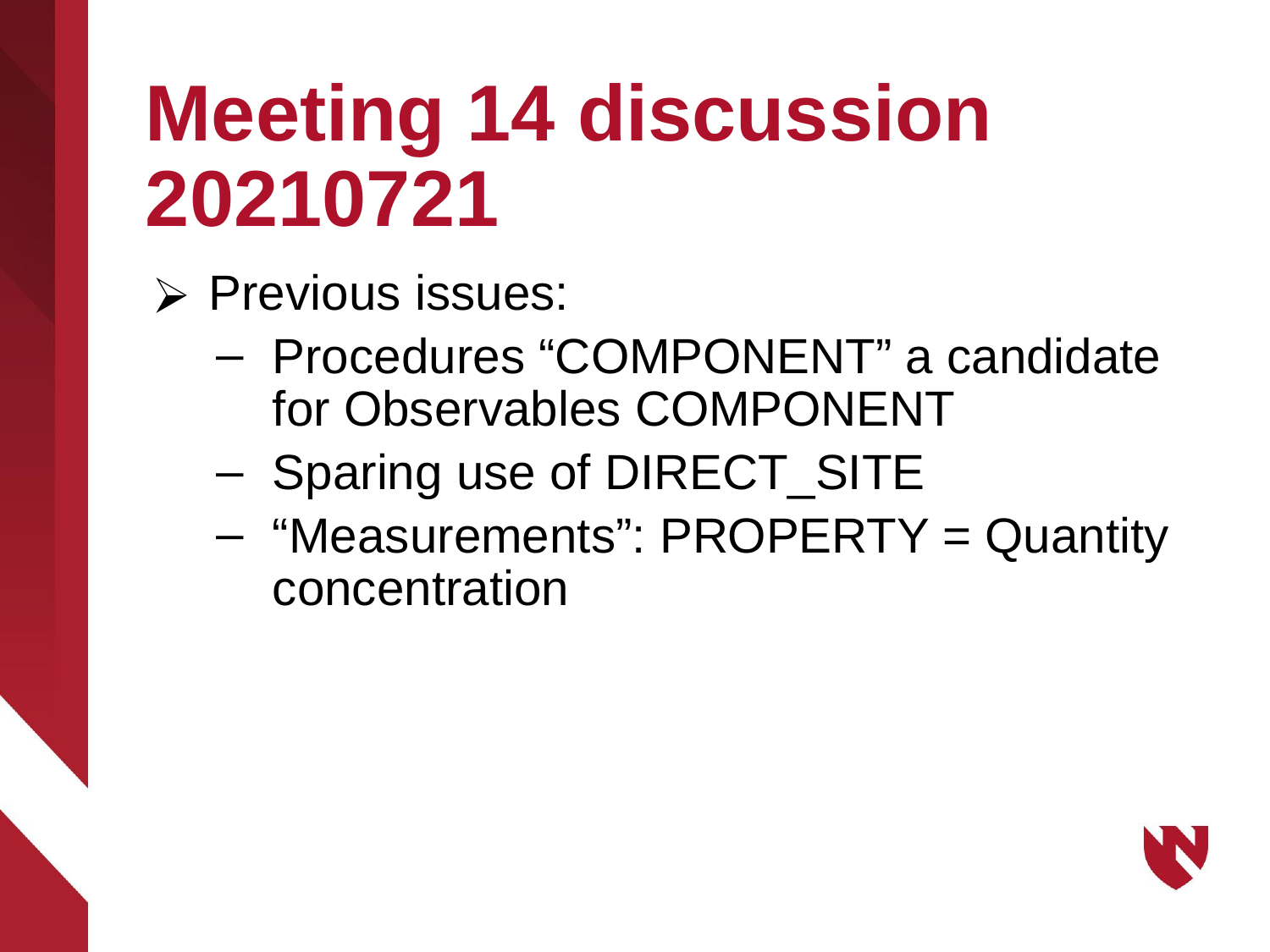

# Meeting 14 discussion 20210721
Previous issues:
Procedures “COMPONENT” a candidate for Observables COMPONENT
Sparing use of DIRECT_SITE
“Measurements”: PROPERTY = Quantity concentration